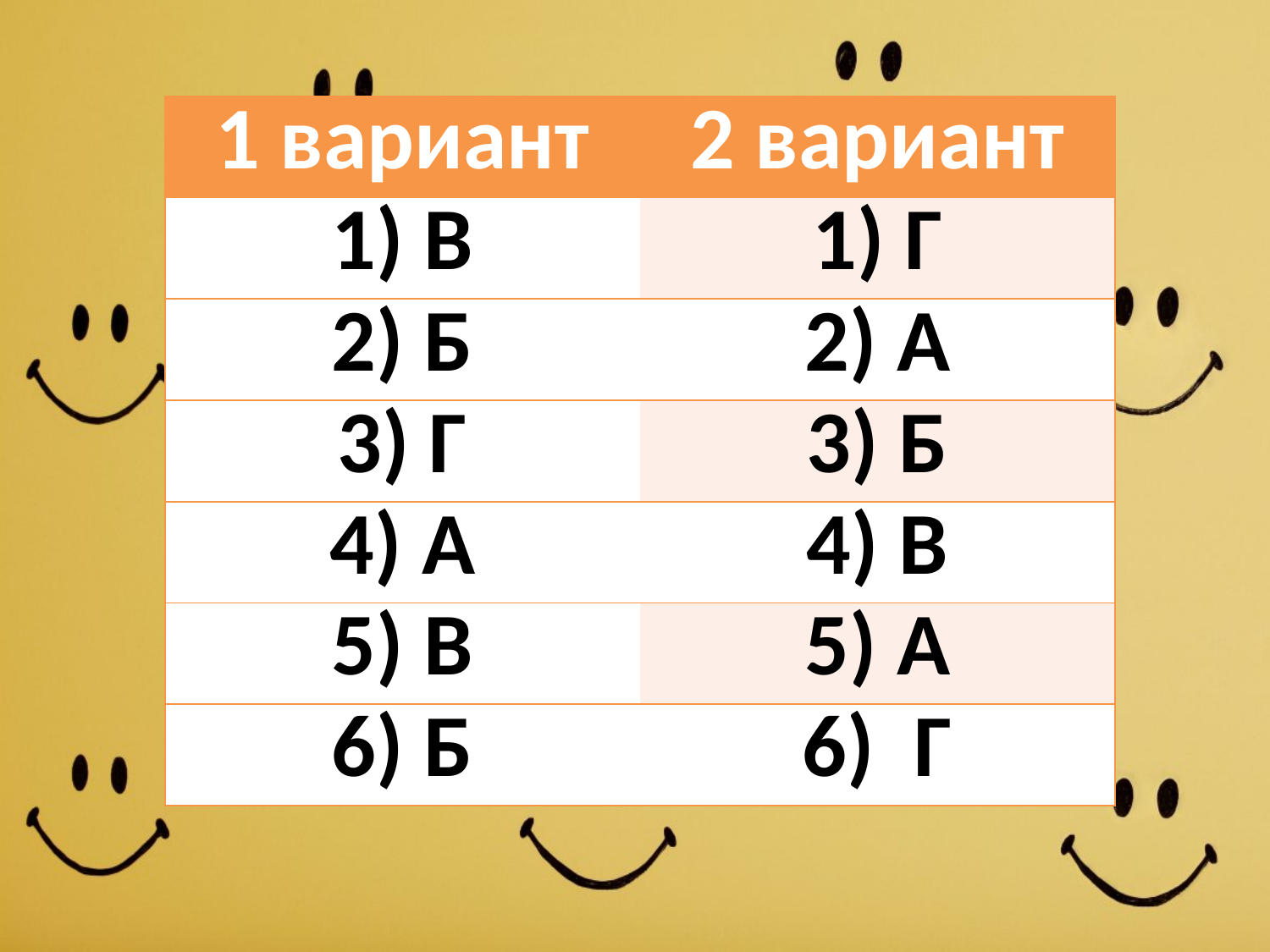

| 1 вариант | 2 вариант |
| --- | --- |
| 1) В | 1) Г |
| 2) Б | 2) А |
| 3) Г | 3) Б |
| 4) А | 4) В |
| 5) В | 5) А |
| 6) Б | 6) Г |